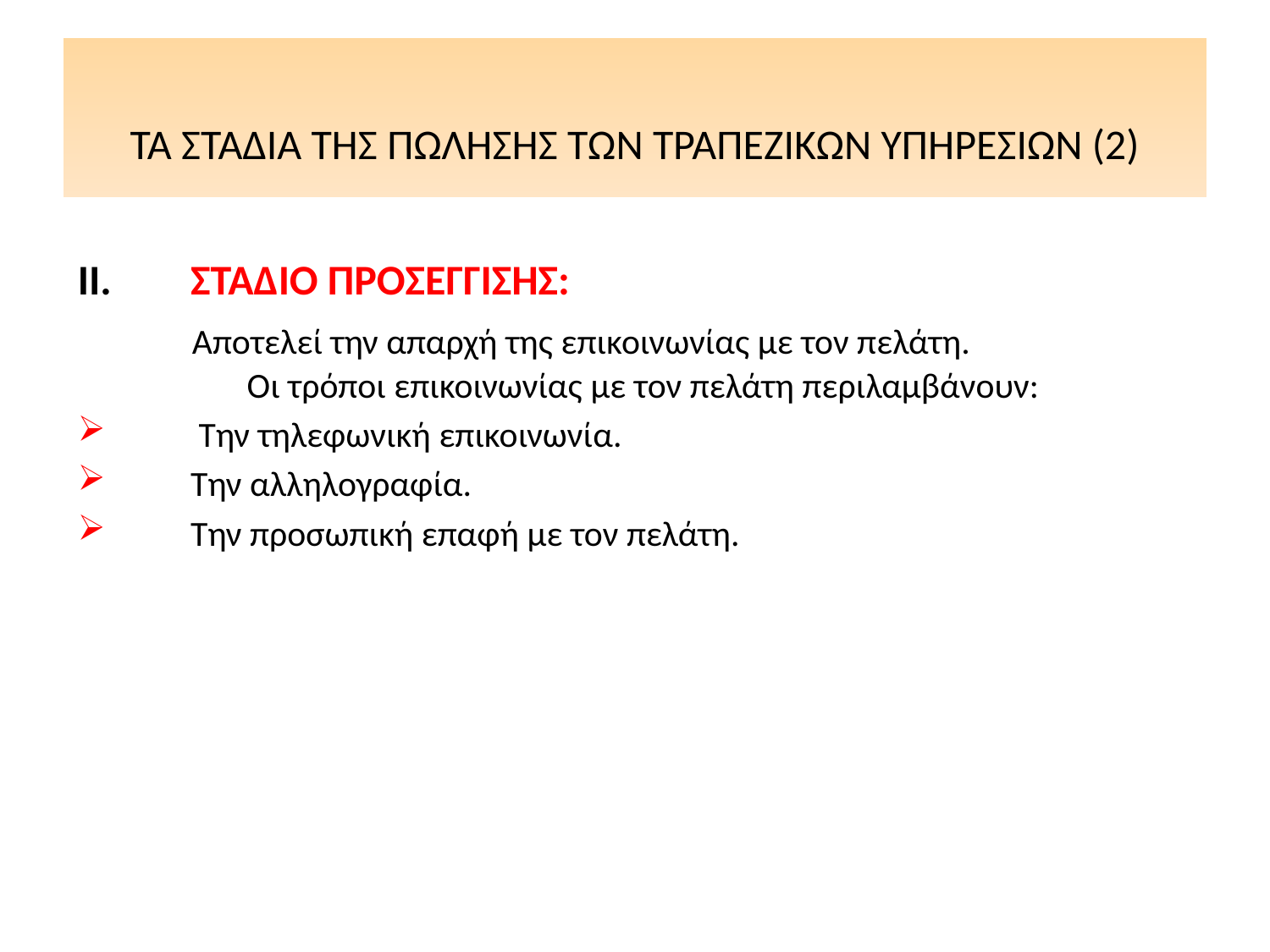

# ΤΑ ΣΤΑΔΙΑ ΤΗΣ ΠΩΛΗΣΗΣ ΤΩΝ ΤΡΑΠΕΖΙΚΩΝ ΥΠΗΡΕΣΙΩΝ (2)
ΣΤΑΔΙΟ ΠΡΟΣΕΓΓΙΣΗΣ:
            Αποτελεί την απαρχή της επικοινωνίας με τον πελάτη.                                   Οι τρόποι επικοινωνίας με τον πελάτη περιλαμβάνουν:
 Την τηλεφωνική επικοινωνία.
Την αλληλογραφία.
Την προσωπική επαφή με τον πελάτη.